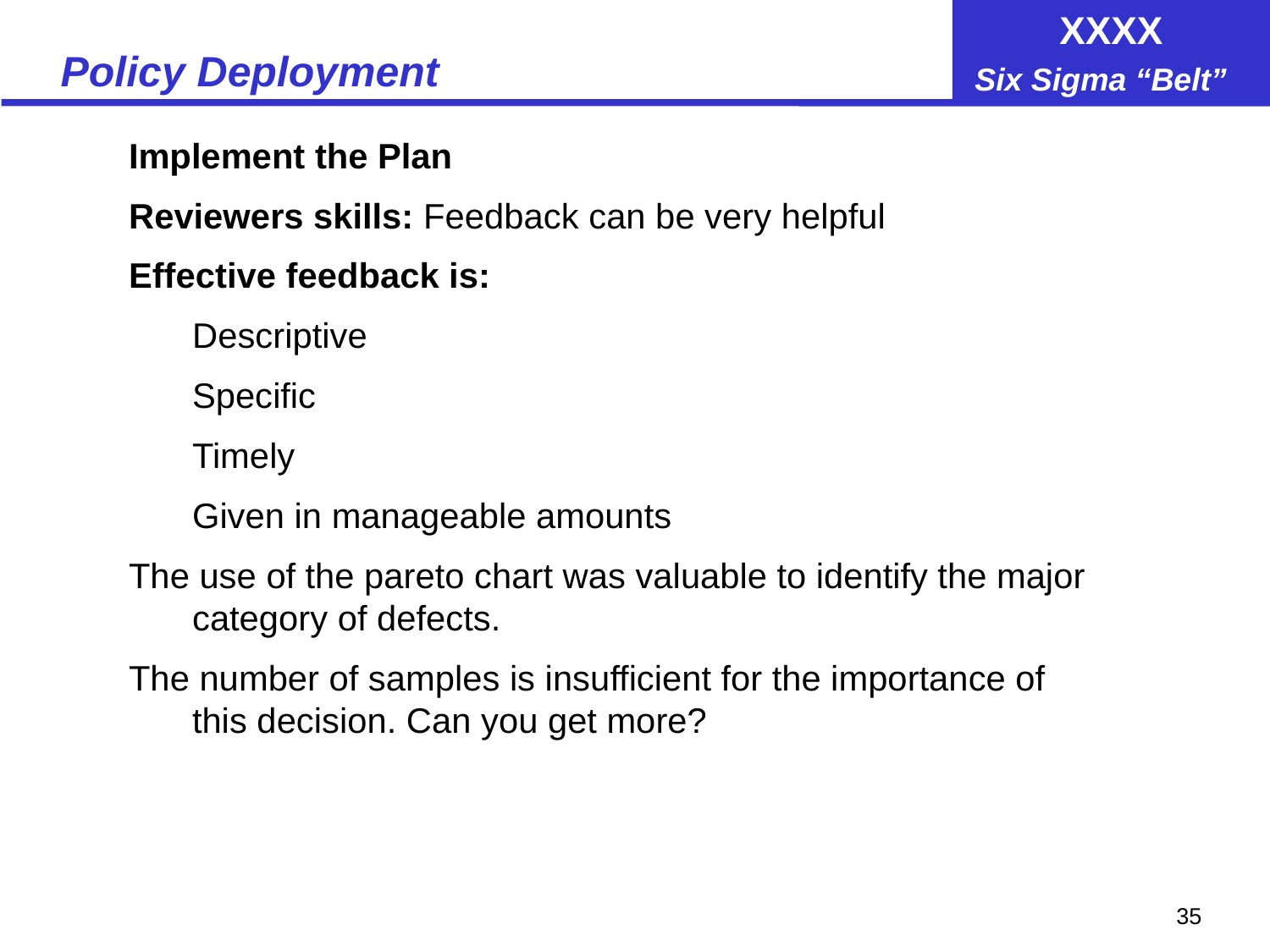

# Policy Deployment
Implement the Plan
Reviewers skills: Feedback can be very helpful
Effective feedback is:
Descriptive
Specific
Timely
Given in manageable amounts
The use of the pareto chart was valuable to identify the major category of defects.
The number of samples is insufficient for the importance of this decision. Can you get more?